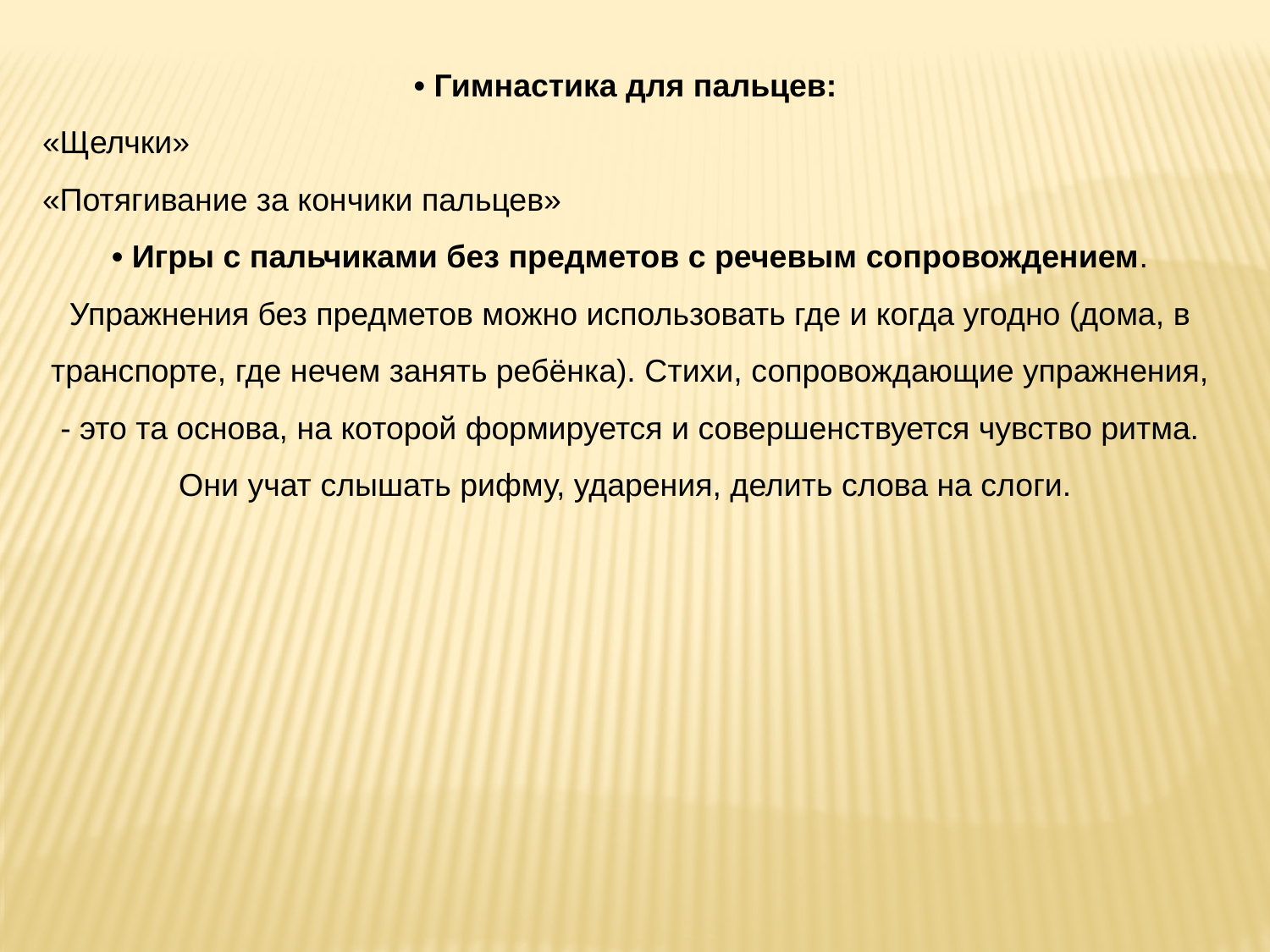

• Гимнастика для пальцев:
«Щелчки»
«Потягивание за кончики пальцев»
• Игры с пальчиками без предметов с речевым сопровождением. Упражнения без предметов можно использовать где и когда угодно (дома, в транспорте, где нечем занять ребёнка). Стихи, сопровождающие упражнения, - это та основа, на которой формируется и совершенствуется чувство ритма. Они учат слышать рифму, ударения, делить слова на слоги.